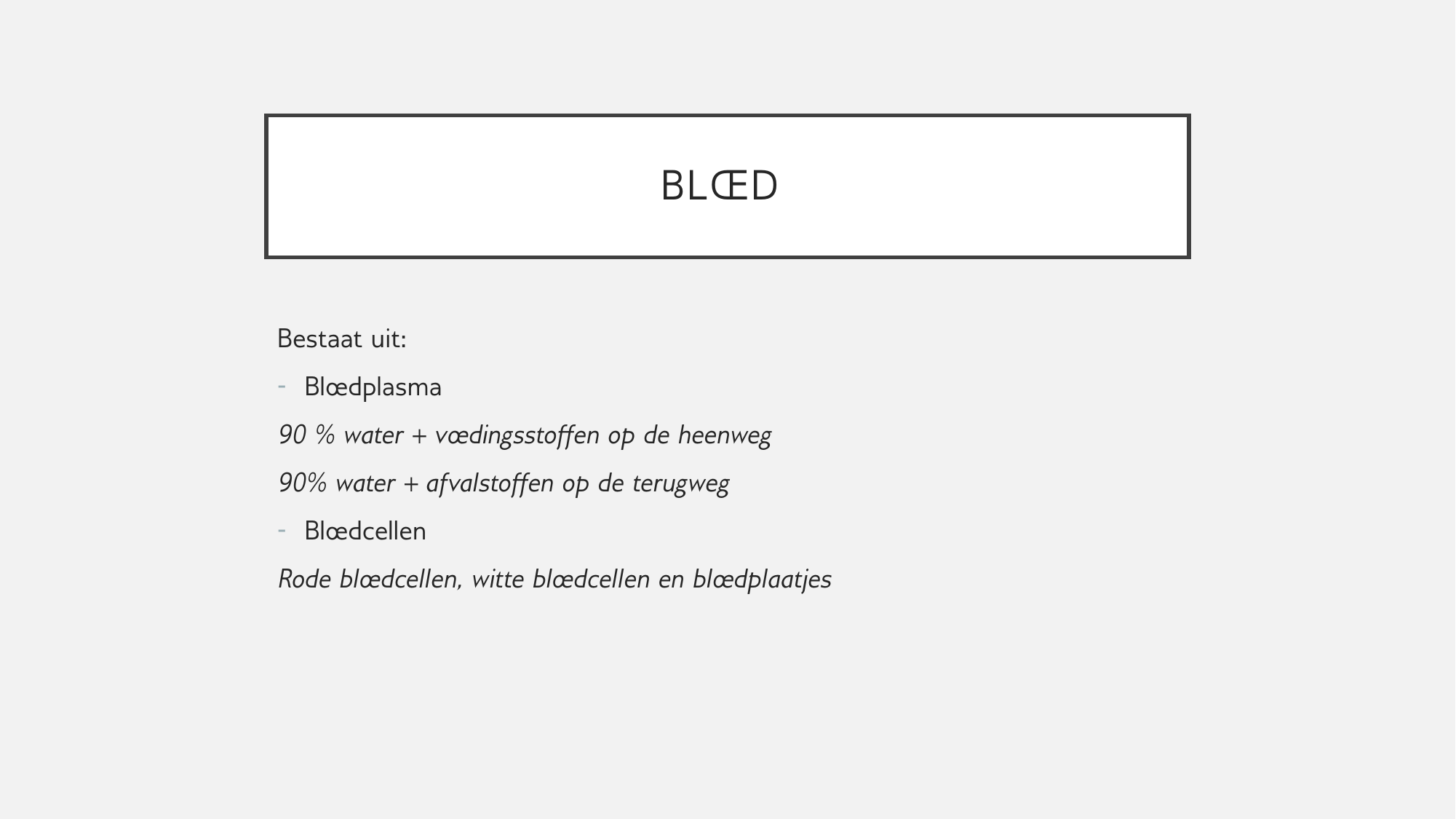

# Bloed
Bestaat uit:
Bloedplasma
90 % water + voedingsstoffen op de heenweg
90% water + afvalstoffen op de terugweg
Bloedcellen
Rode bloedcellen, witte bloedcellen en bloedplaatjes